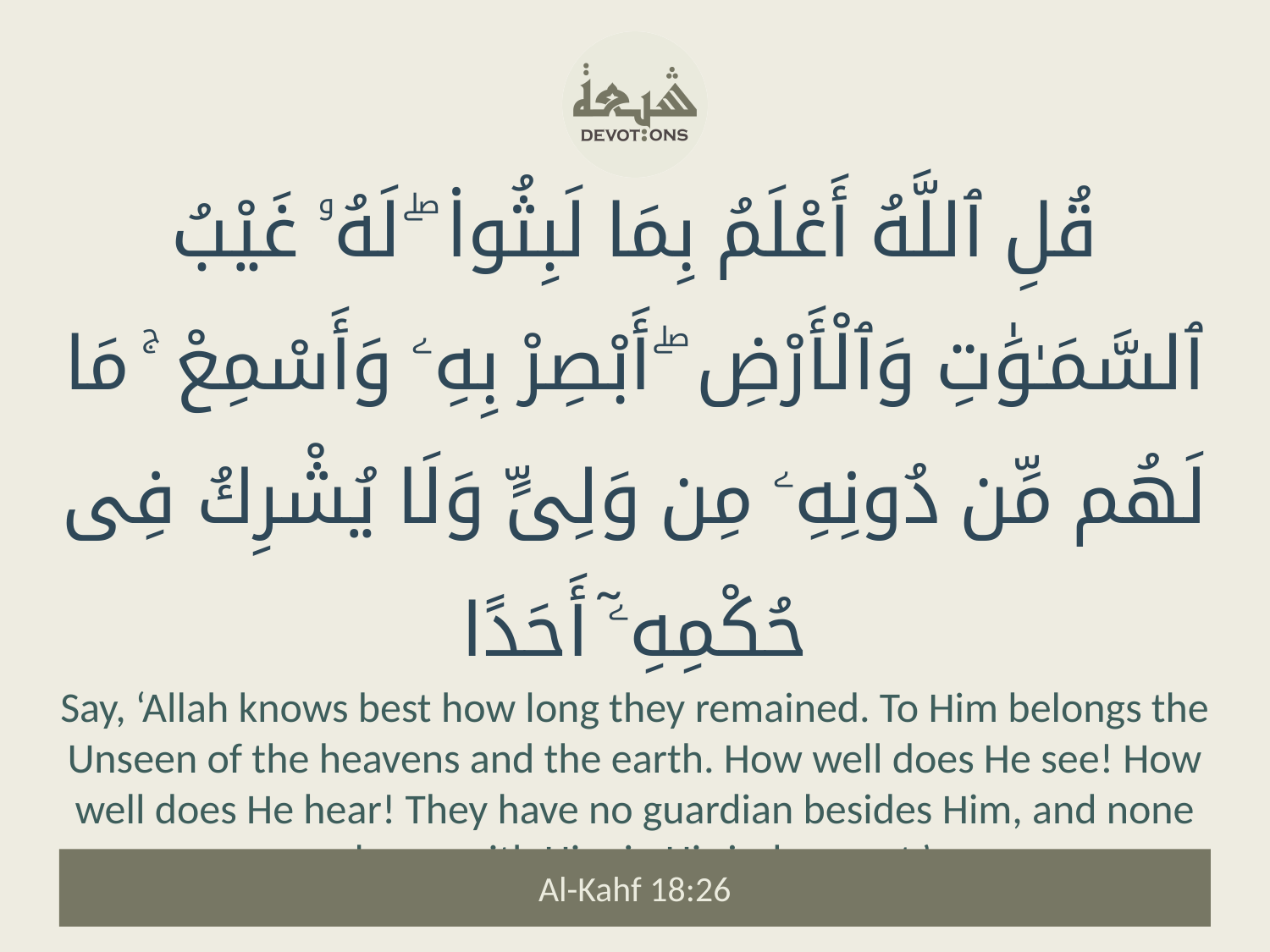

قُلِ ٱللَّهُ أَعْلَمُ بِمَا لَبِثُوا۟ ۖ لَهُۥ غَيْبُ ٱلسَّمَـٰوَٰتِ وَٱلْأَرْضِ ۖ أَبْصِرْ بِهِۦ وَأَسْمِعْ ۚ مَا لَهُم مِّن دُونِهِۦ مِن وَلِىٍّ وَلَا يُشْرِكُ فِى حُكْمِهِۦٓ أَحَدًا
Say, ‘Allah knows best how long they remained. To Him belongs the Unseen of the heavens and the earth. How well does He see! How well does He hear! They have no guardian besides Him, and none shares with Him in His judgement.’
Al-Kahf 18:26